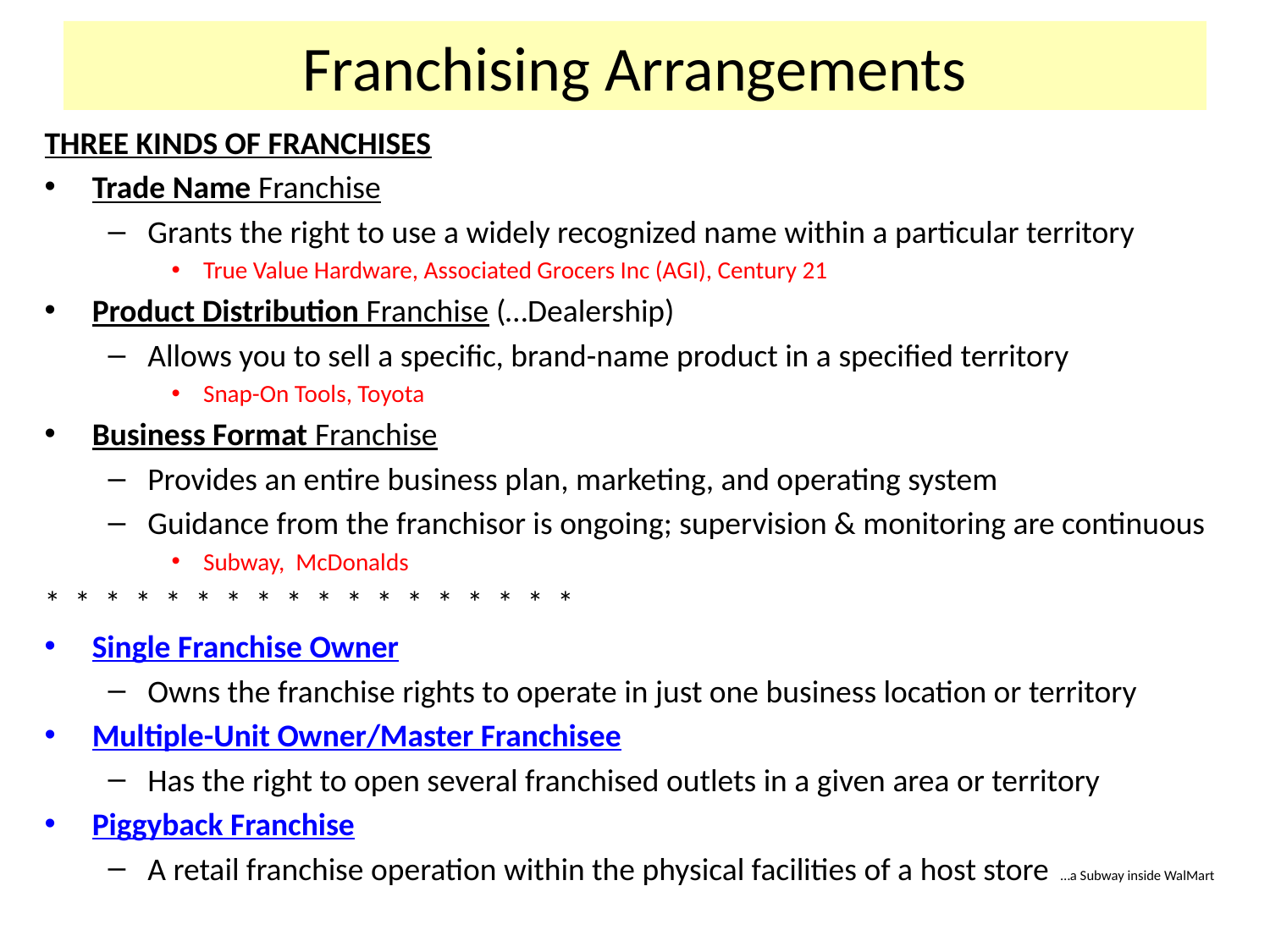

# Franchising Arrangements
THREE KINDS OF FRANCHISES
Trade Name Franchise
Grants the right to use a widely recognized name within a particular territory
True Value Hardware, Associated Grocers Inc (AGI), Century 21
Product Distribution Franchise (…Dealership)
Allows you to sell a specific, brand-name product in a specified territory
Snap-On Tools, Toyota
Business Format Franchise
Provides an entire business plan, marketing, and operating system
Guidance from the franchisor is ongoing; supervision & monitoring are continuous
Subway,  McDonalds
*  *  *  *  *  *  *  *  *  *  *  *  *  *  *  *  *  *
Single Franchise Owner
Owns the franchise rights to operate in just one business location or territory
Multiple-Unit Owner/Master Franchisee
Has the right to open several franchised outlets in a given area or territory
Piggyback Franchise
A retail franchise operation within the physical facilities of a host store  …a Subway inside WalMart